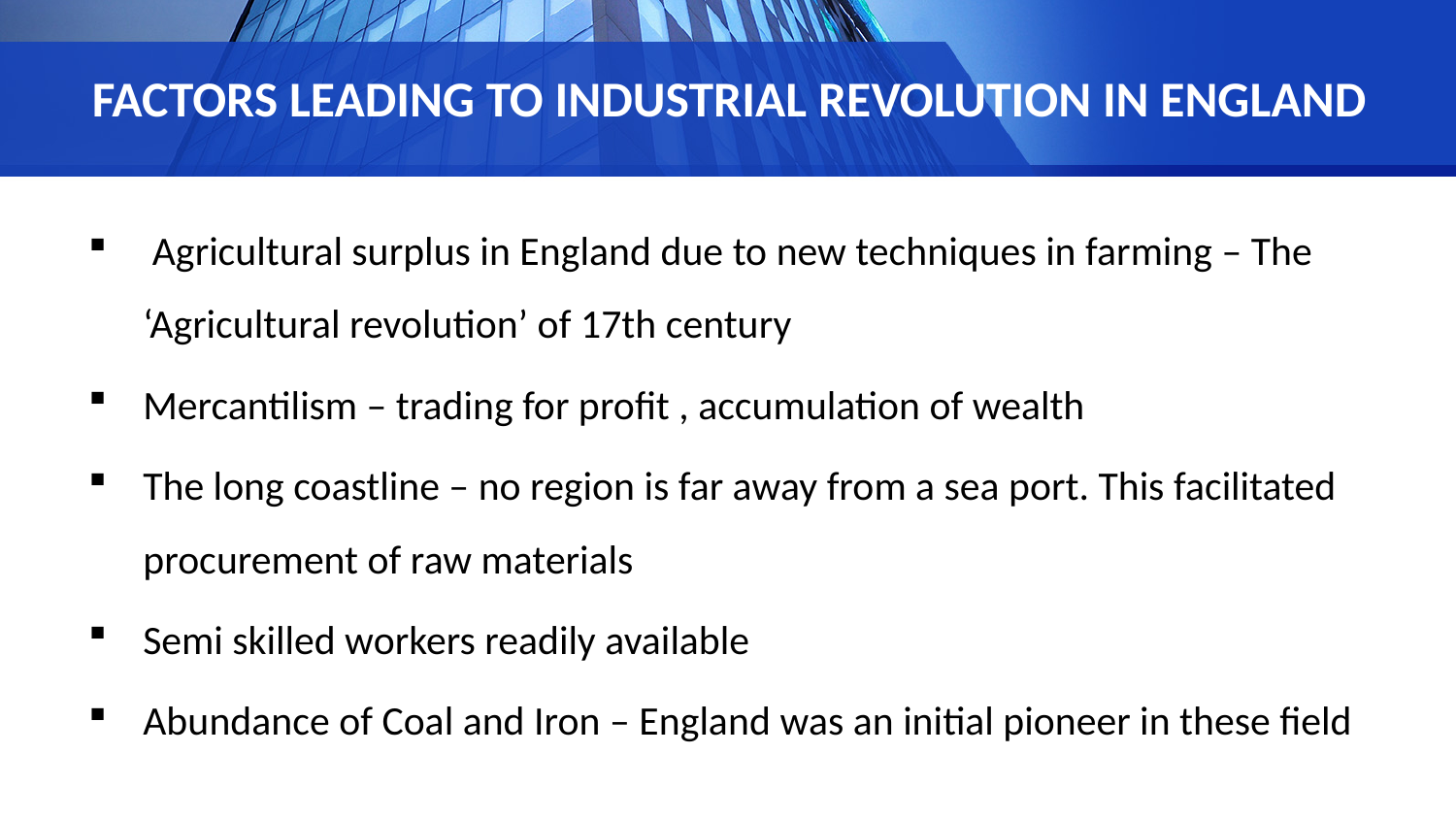

# FACTORS LEADING TO INDUSTRIAL REVOLUTION IN ENGLAND
 Agricultural surplus in England due to new techniques in farming – The ‘Agricultural revolution’ of 17th century
Mercantilism – trading for profit , accumulation of wealth
The long coastline – no region is far away from a sea port. This facilitated procurement of raw materials
Semi skilled workers readily available
Abundance of Coal and Iron – England was an initial pioneer in these field